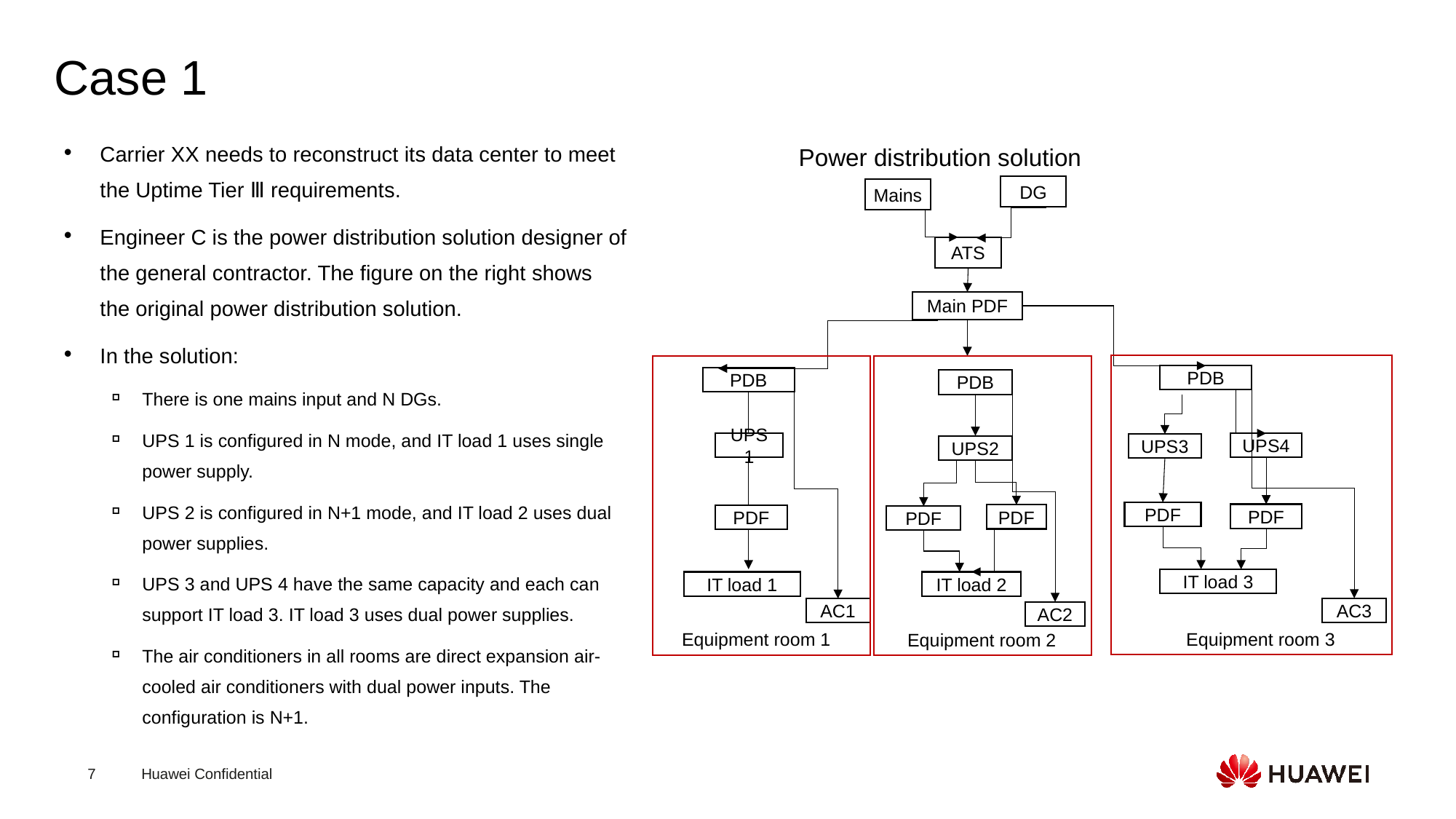

# Case 1
Carrier XX needs to reconstruct its data center to meet the Uptime Tier Ⅲ requirements.
Engineer C is the power distribution solution designer of the general contractor. The figure on the right shows the original power distribution solution.
In the solution:
There is one mains input and N DGs.
UPS 1 is configured in N mode, and IT load 1 uses single power supply.
UPS 2 is configured in N+1 mode, and IT load 2 uses dual power supplies.
UPS 3 and UPS 4 have the same capacity and each can support IT load 3. IT load 3 uses dual power supplies.
The air conditioners in all rooms are direct expansion air-cooled air conditioners with dual power inputs. The configuration is N+1.

Power distribution solution
DG
Mains
ATS
Main PDF
PDB
PDB
PDB
UPS1
UPS4
UPS3
UPS2
PDF
PDF
PDF
PDF
PDF
IT load 3
IT load 2
IT load 1
AC3
AC1
AC2

Equipment room 3
Equipment room 1
Equipment room 2